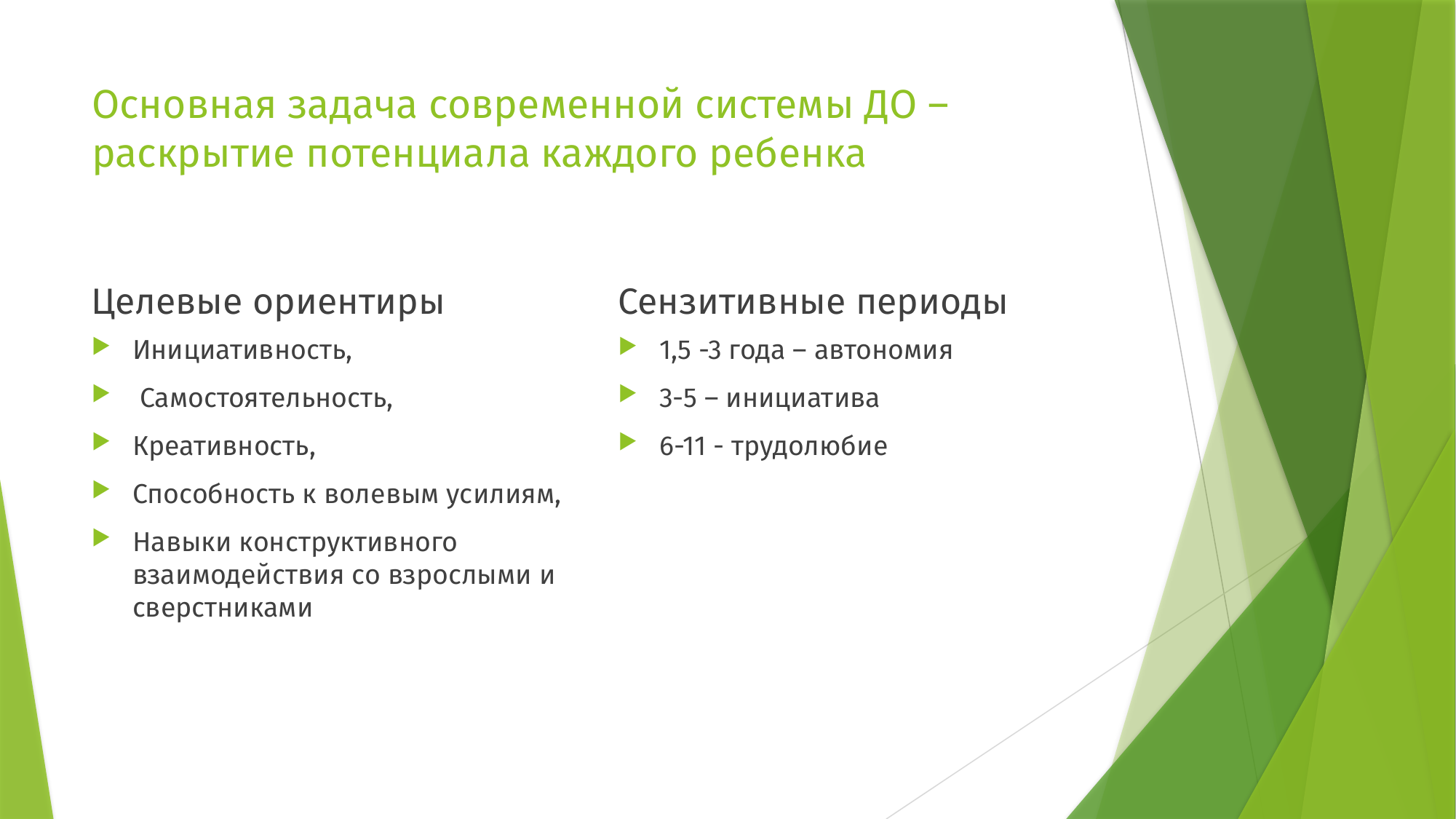

# Основная задача современной системы ДО – раскрытие потенциала каждого ребенка
Целевые ориентиры
Сензитивные периоды
Инициативность,
 Самостоятельность,
Креативность,
Способность к волевым усилиям,
Навыки конструктивного взаимодействия со взрослыми и сверстниками
1,5 -3 года – автономия
3-5 – инициатива
6-11 - трудолюбие